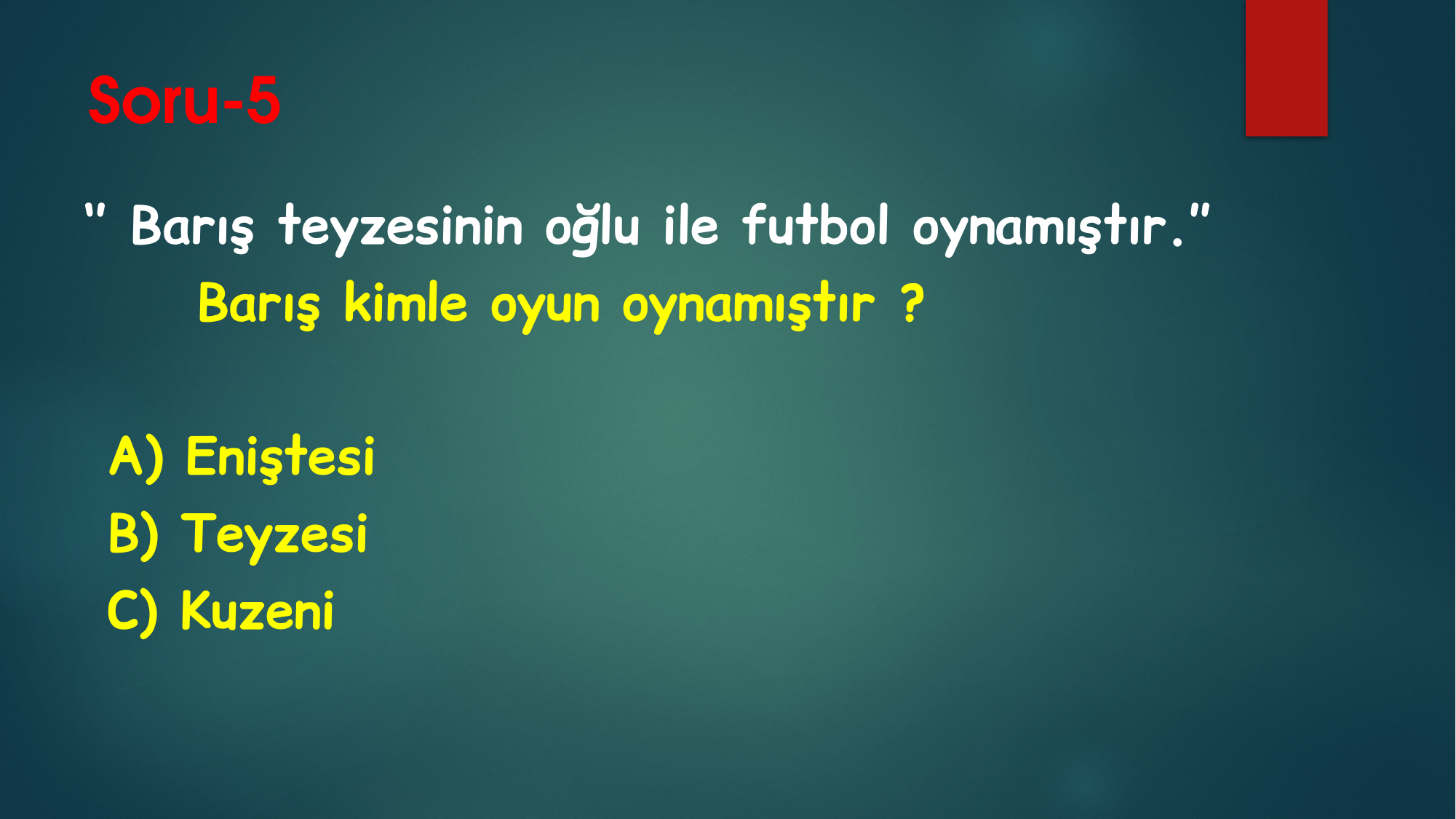

# Soru-5
    ‘’ Barış teyzesinin oğlu ile futbol oynamıştır.’’
         Barış kimle oyun oynamıştır ?

     A) Eniştesi
     B) Teyzesi
     C) Kuzeni